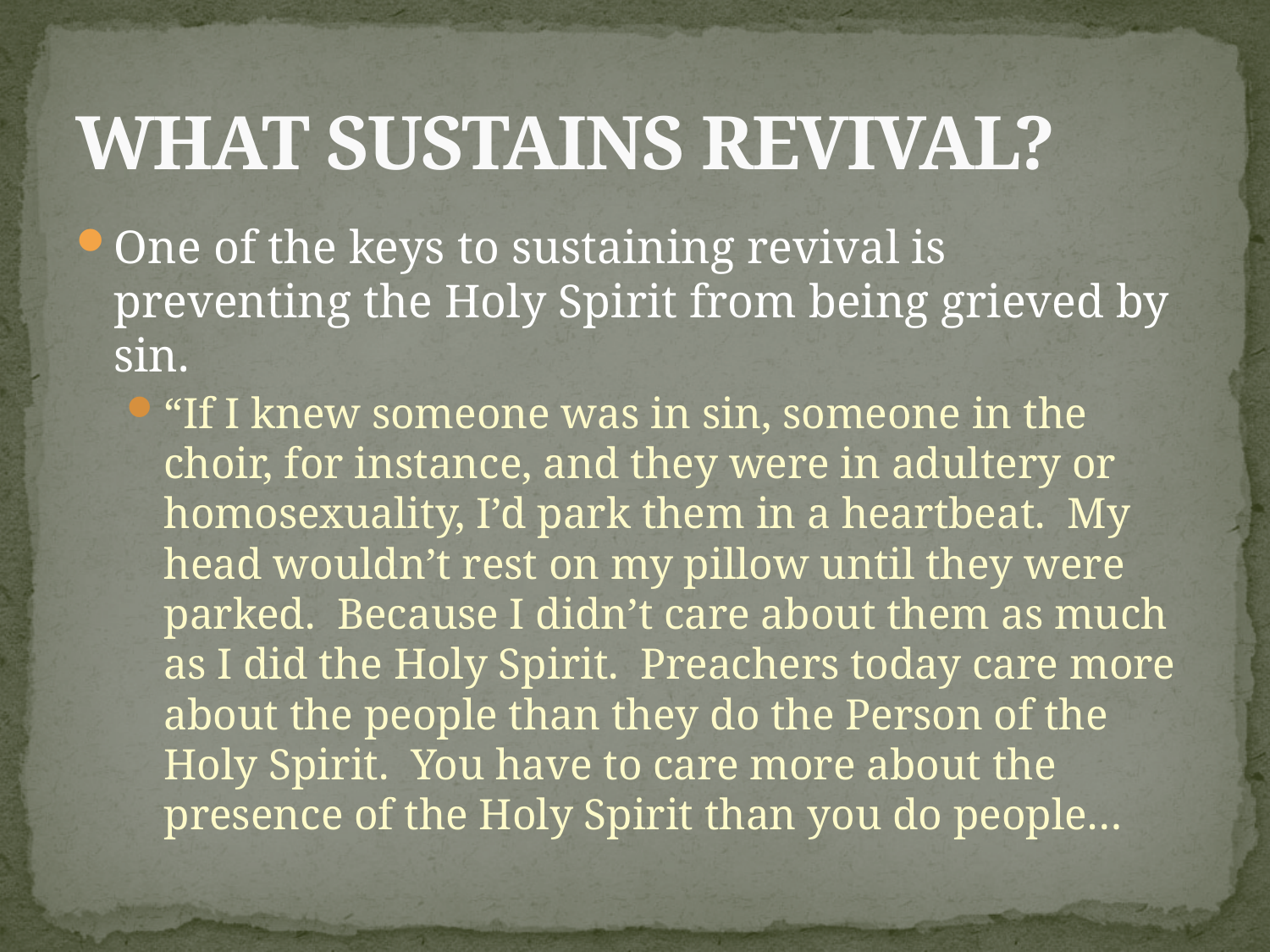

# What Sustains Revival?
One of the keys to sustaining revival is preventing the Holy Spirit from being grieved by sin.
“If I knew someone was in sin, someone in the choir, for instance, and they were in adultery or homosexuality, I’d park them in a heartbeat.  My head wouldn’t rest on my pillow until they were parked.  Because I didn’t care about them as much as I did the Holy Spirit.  Preachers today care more about the people than they do the Person of the Holy Spirit.  You have to care more about the presence of the Holy Spirit than you do people…